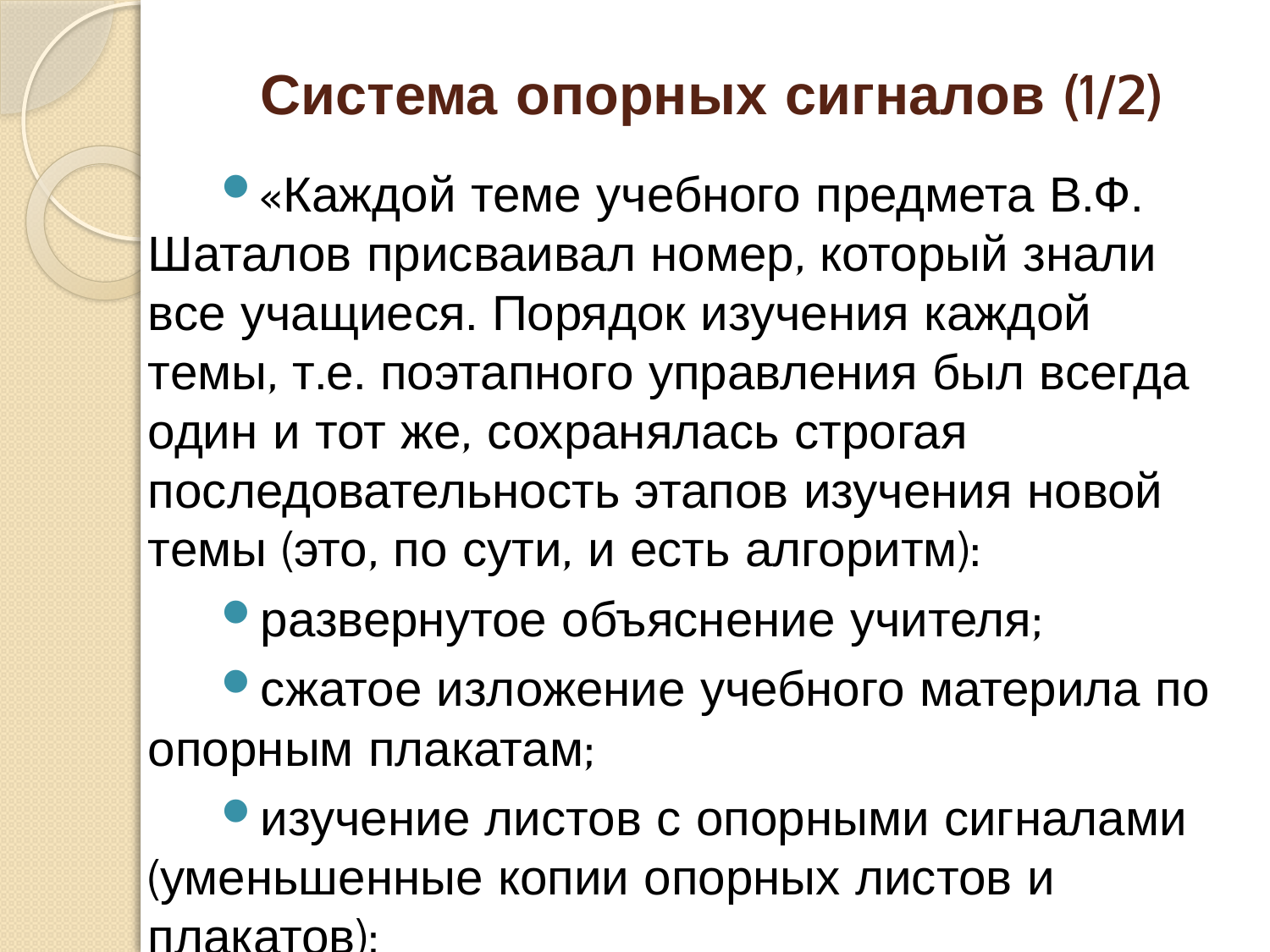

# Система опорных сигналов (1/2)
«Каждой теме учебного предмета В.Ф. Шаталов присваивал номер, который знали все учащиеся. Порядок изучения каждой темы, т.е. поэтапного управления был всегда один и тот же, сохранялась строгая последовательность этапов изучения новой темы (это, по сути, и есть алгоритм):
развернутое объяснение учителя;
сжатое изложение учебного материла по опорным плакатам;
изучение листов с опорными сигналами (уменьшенные копии опорных листов и плакатов);